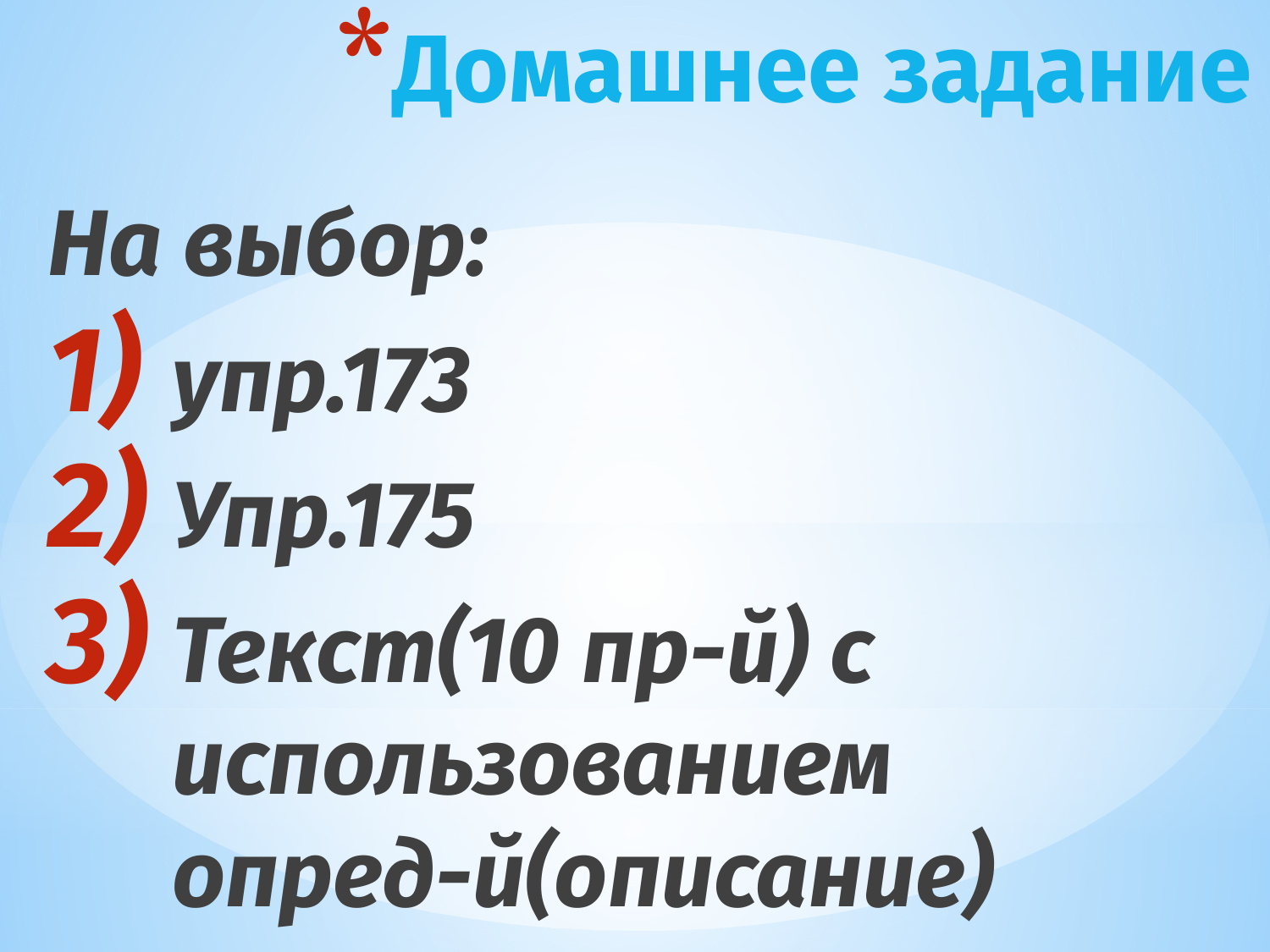

# Домашнее задание
На выбор:
упр.173
Упр.175
Текст(10 пр-й) с использованием опред-й(описание)